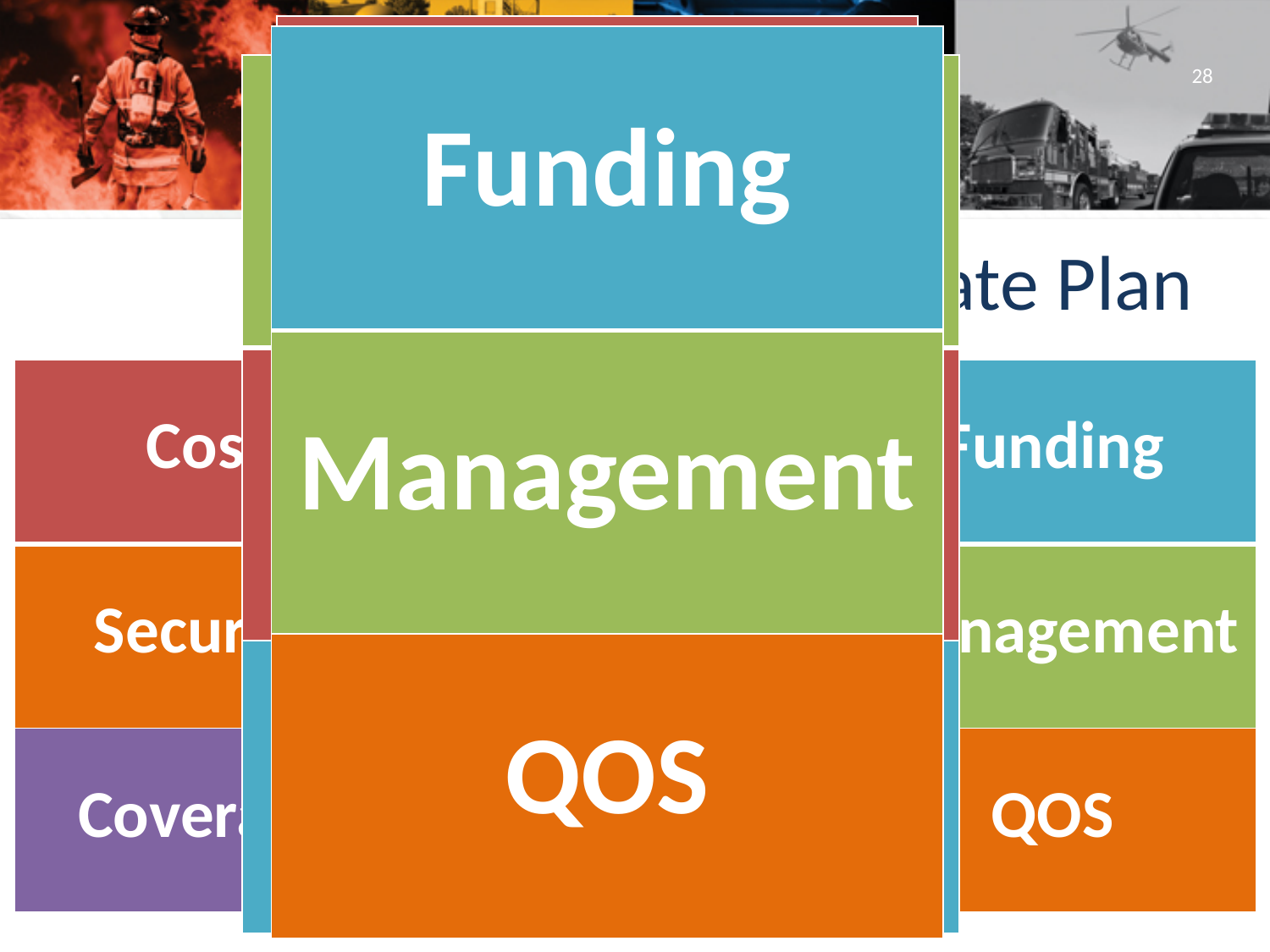

| Cost |
| --- |
| Security |
| Coverage |
| Funding |
| --- |
| Management |
| QOS |
28
| Interoperability |
| --- |
| Technology |
| Timeline |
# Opting Out: State Plan

| Cost | Interoperability | Funding |
| --- | --- | --- |
| Security | Technology | Management |
| Coverage | Timeline | QOS |